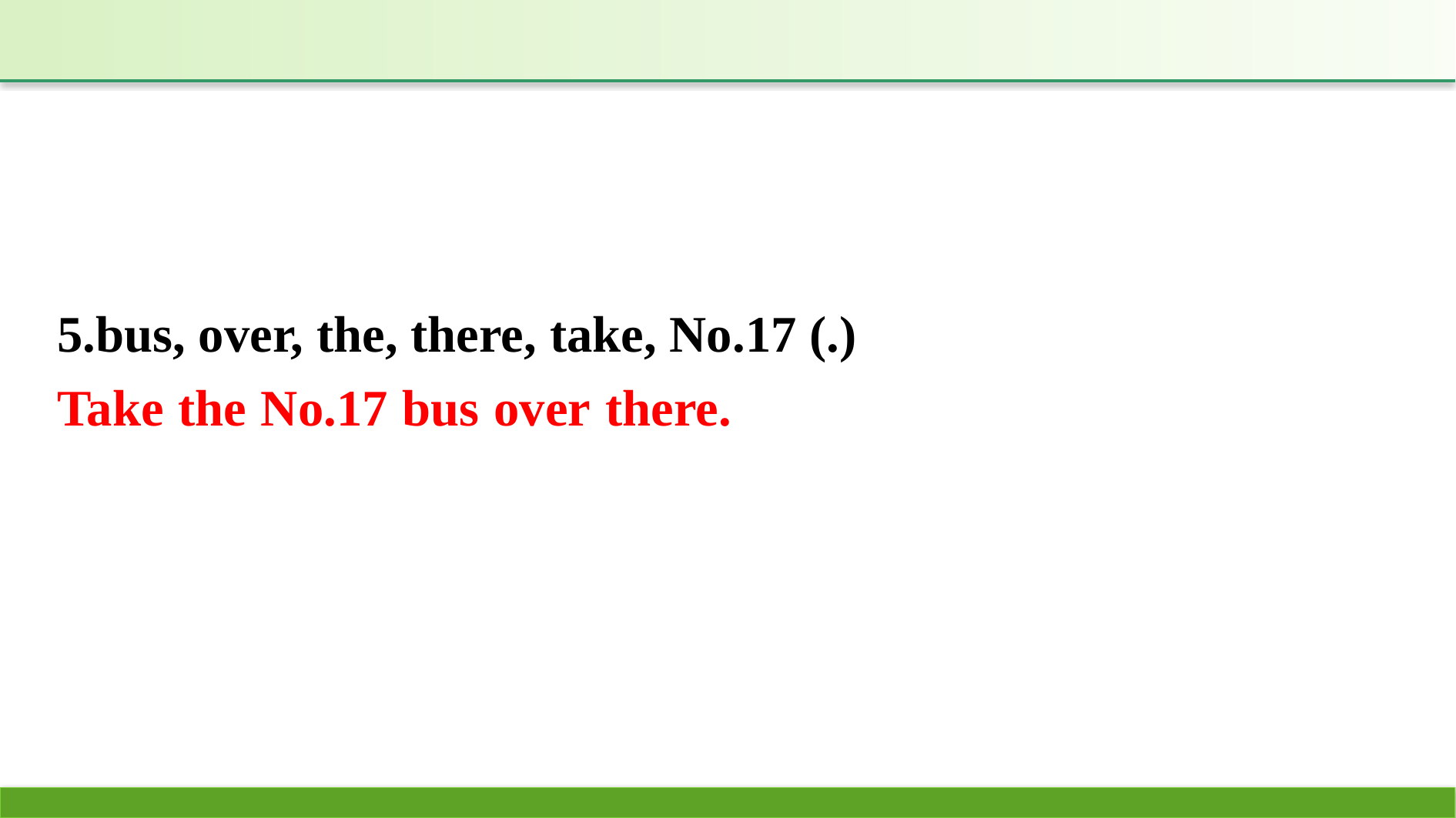

5.bus, over, the, there, take, No.17 (.)
Take the No.17 bus over there.